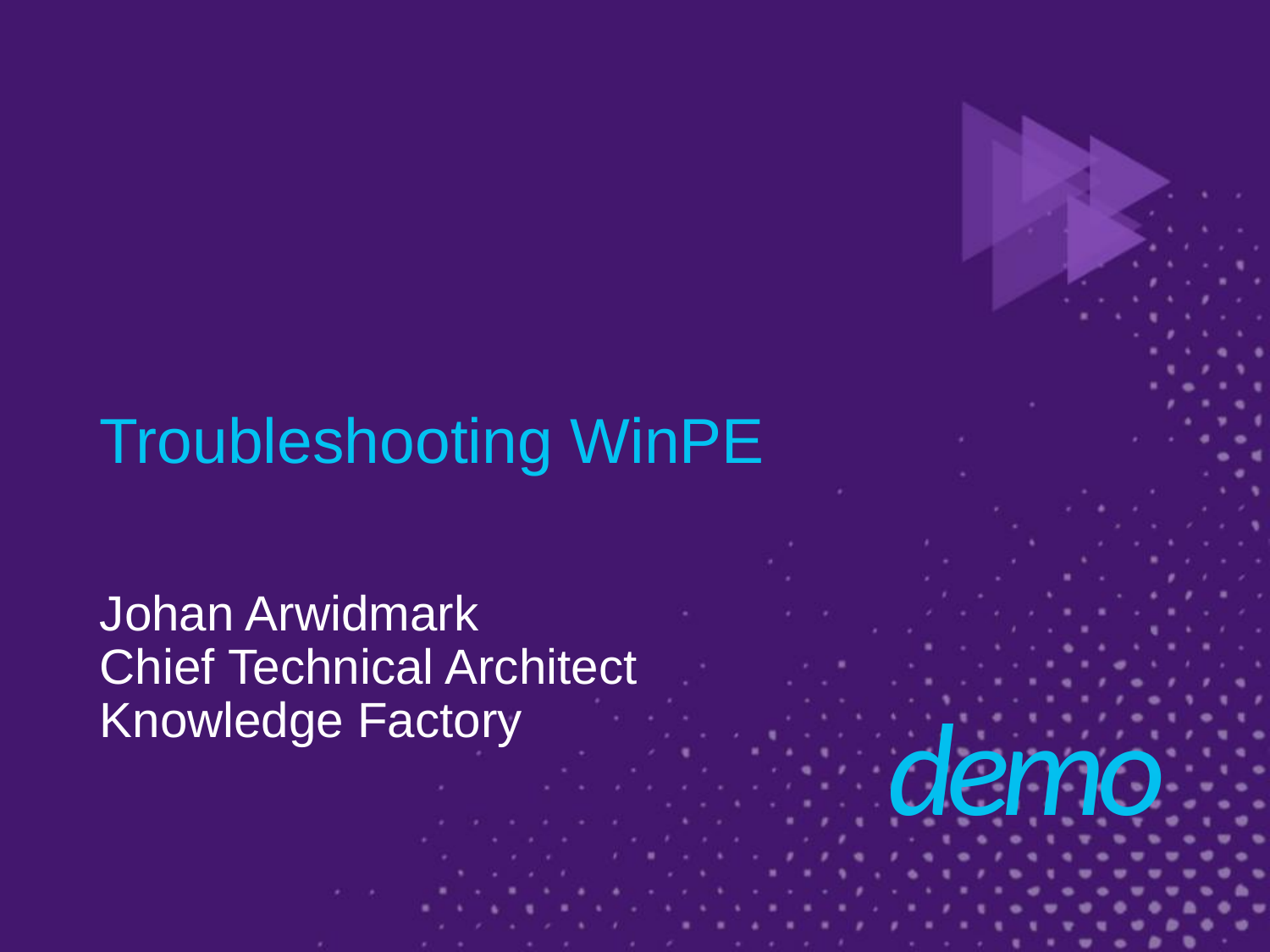

# Troubleshooting WinPE
Johan Arwidmark
Chief Technical Architect
Knowledge Factory
demo